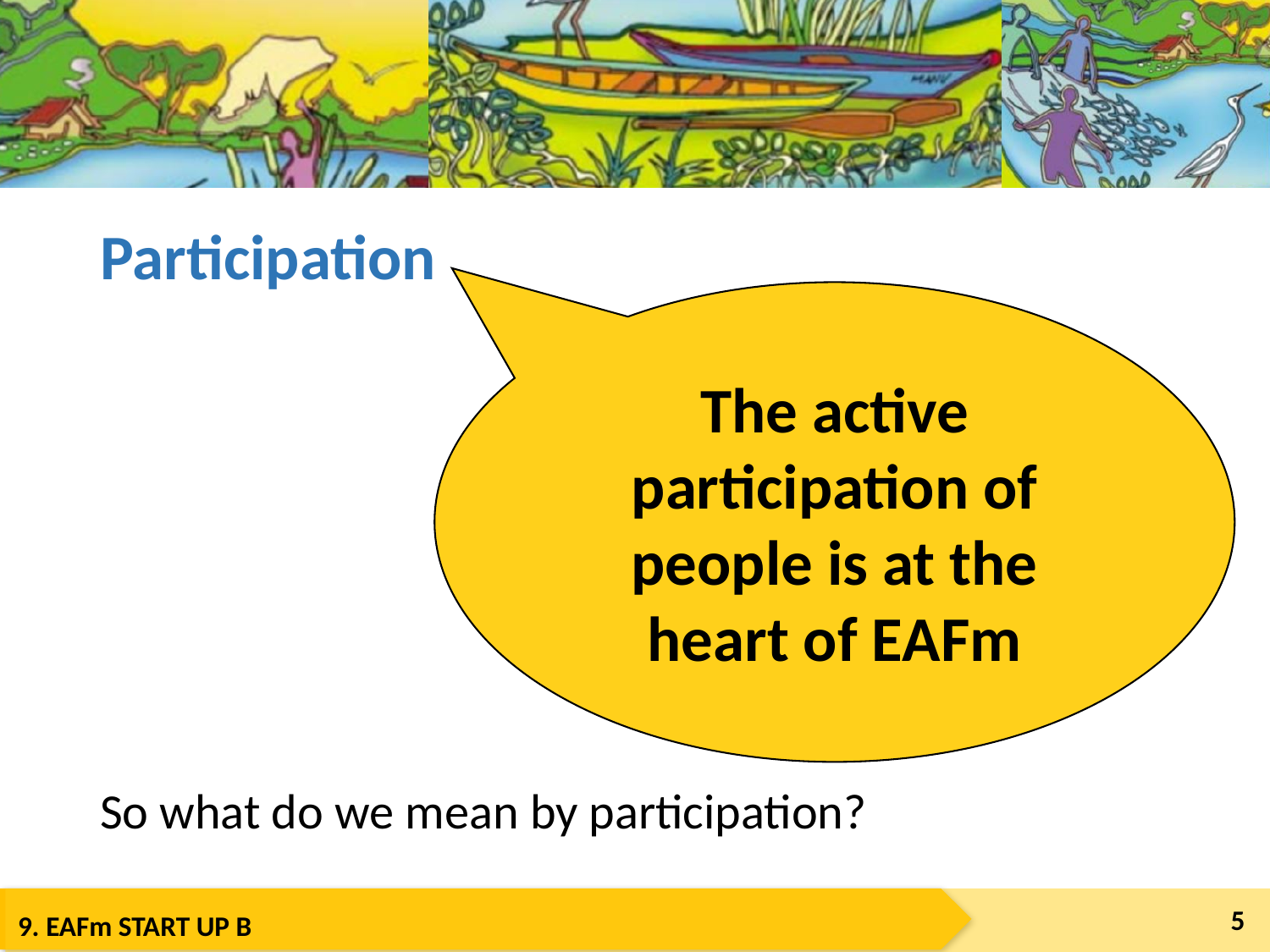

# Participation
The active participation of people is at the heart of EAFm
So what do we mean by participation?

5